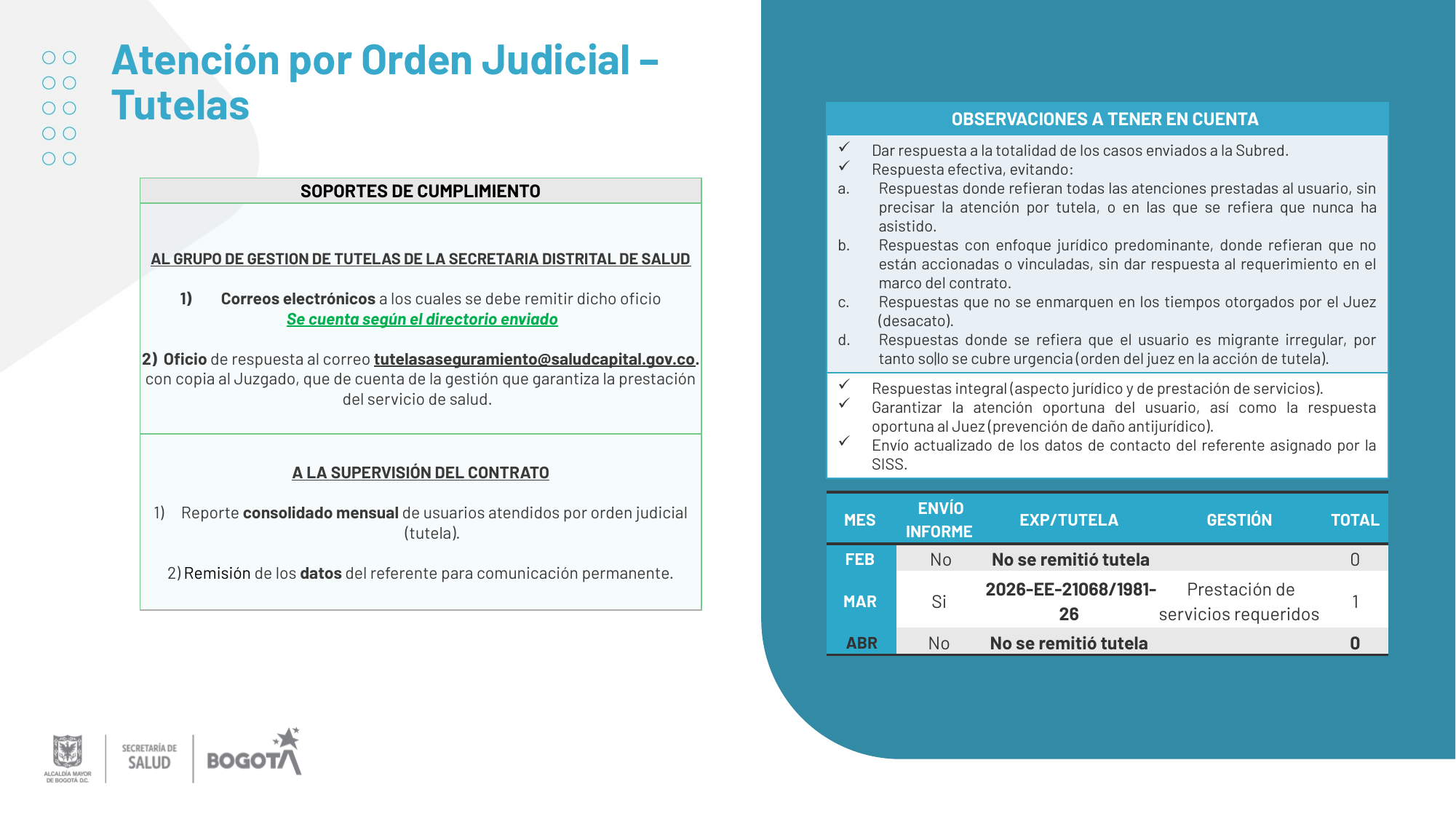

# Atención por Orden Judicial – Tutelas
| OBSERVACIONES A TENER EN CUENTA |
| --- |
| Dar respuesta a la totalidad de los casos enviados a la Subred. Respuesta efectiva, evitando: Respuestas donde refieran todas las atenciones prestadas al usuario, sin precisar la atención por tutela, o en las que se refiera que nunca ha asistido. Respuestas con enfoque jurídico predominante, donde refieran que no están accionadas o vinculadas, sin dar respuesta al requerimiento en el marco del contrato. Respuestas que no se enmarquen en los tiempos otorgados por el Juez (desacato). Respuestas donde se refiera que el usuario es migrante irregular, por tanto so|lo se cubre urgencia (orden del juez en la acción de tutela). |
| Respuestas integral (aspecto jurídico y de prestación de servicios). Garantizar la atención oportuna del usuario, así como la respuesta oportuna al Juez (prevención de daño antijurídico). Envío actualizado de los datos de contacto del referente asignado por la SISS. |
| SOPORTES DE CUMPLIMIENTO |
| --- |
| AL GRUPO DE GESTION DE TUTELAS DE LA SECRETARIA DISTRITAL DE SALUD Correos electrónicos a los cuales se debe remitir dicho oficio Se cuenta según el directorio enviado 2) Oficio de respuesta al correo tutelasaseguramiento@saludcapital.gov.co. con copia al Juzgado, que de cuenta de la gestión que garantiza la prestación del servicio de salud. |
| A LA SUPERVISIÓN DEL CONTRATO Reporte consolidado mensual de usuarios atendidos por orden judicial (tutela). 2) Remisión de los datos del referente para comunicación permanente. |
| MES | ENVÍO INFORME | EXP/TUTELA | GESTIÓN | TOTAL |
| --- | --- | --- | --- | --- |
| FEB | No | No se remitió tutela |  | 0 |
| MAR | Si | 2026-EE-21068/1981-26 | Prestación de servicios requeridos | 1 |
| ABR | No | No se remitió tutela |  | 0 |